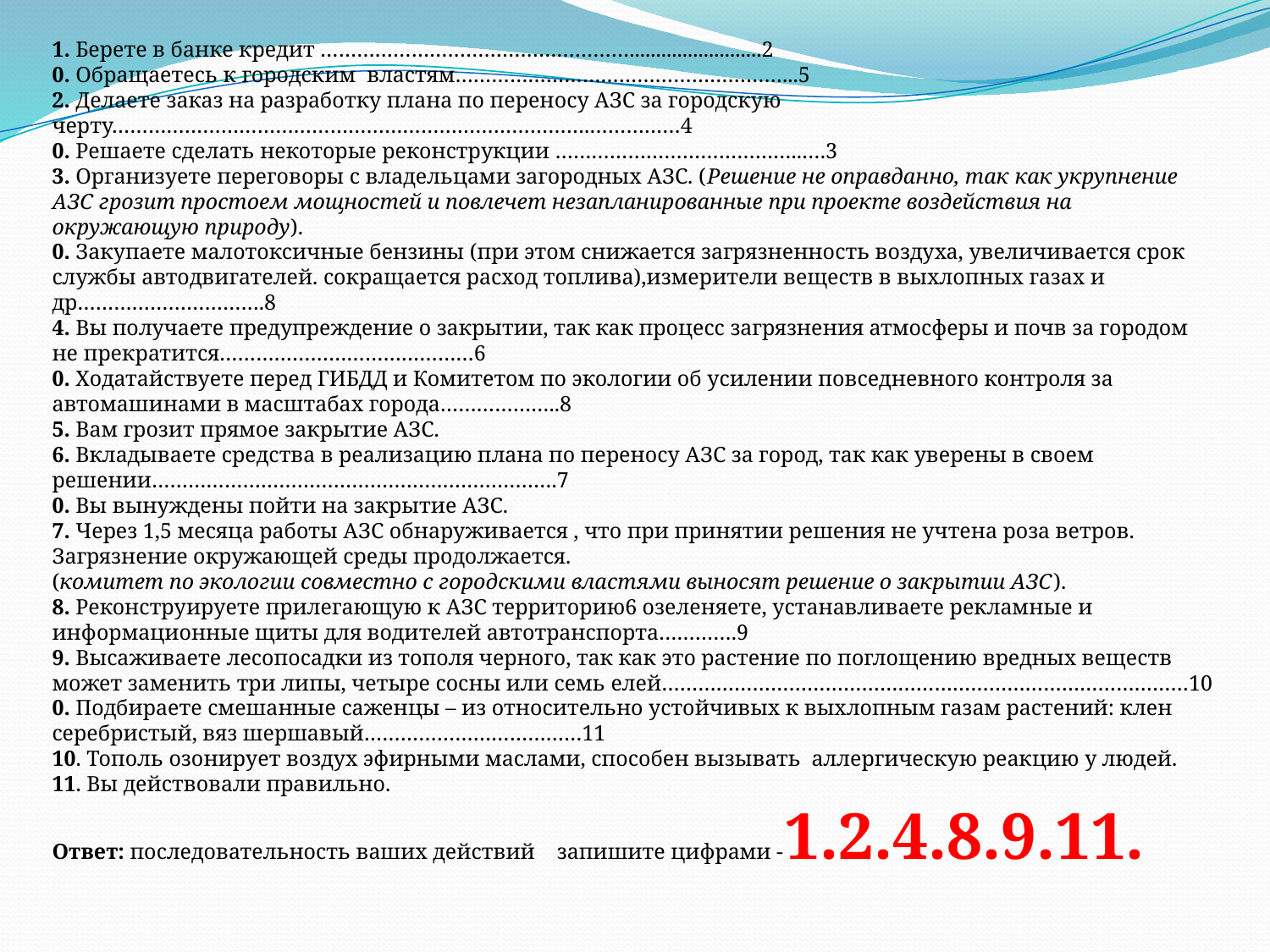

1. Берете в банке кредит …………………………………………….........................2
0. Обращаетесь к городским  властям………………………………………………...5
2. Делаете заказ на разработку плана по переносу АЗС за городскую черту…………………………………………………………………….……………4
0. Решаете сделать некоторые реконструкции …………………………………..….3
3. Организуете переговоры с владельцами загородных АЗС. (Решение не оправданно, так как укрупнение АЗС грозит простоем мощностей и повлечет незапланированные при проекте воздействия на окружающую природу).
0. Закупаете малотоксичные бензины (при этом снижается загрязненность воздуха, увеличивается срок службы автодвигателей. сокращается расход топлива),измерители веществ в выхлопных газах и др………………………….8
4. Вы получаете предупреждение о закрытии, так как процесс загрязнения атмосферы и почв за городом не прекратится……………………………………6
0. Ходатайствуете перед ГИБДД и Комитетом по экологии об усилении повседневного контроля за автомашинами в масштабах города………………..8
5. Вам грозит прямое закрытие АЗС.
6. Вкладываете средства в реализацию плана по переносу АЗС за город, так как уверены в своем решении………………………………………………………….7
0. Вы вынуждены пойти на закрытие АЗС.
7. Через 1,5 месяца работы АЗС обнаруживается , что при принятии решения не учтена роза ветров. Загрязнение окружающей среды продолжается.
(комитет по экологии совместно с городскими властями выносят решение о закрытии АЗС).
8. Реконструируете прилегающую к АЗС территорию6 озеленяете, устанавливаете рекламные и информационные щиты для водителей автотранспорта………….9
9. Высаживаете лесопосадки из тополя черного, так как это растение по поглощению вредных веществ может заменить три липы, четыре сосны или семь елей……………………………………………………………………………10
0. Подбираете смешанные саженцы – из относительно устойчивых к выхлопным газам растений: клен серебристый, вяз шершавый………………………………11
10. Тополь озонирует воздух эфирными маслами, способен вызывать  аллергическую реакцию у людей.
11. Вы действовали правильно.
Ответ: последовательность ваших действий    запишите цифрами -1.2.4.8.9.11.